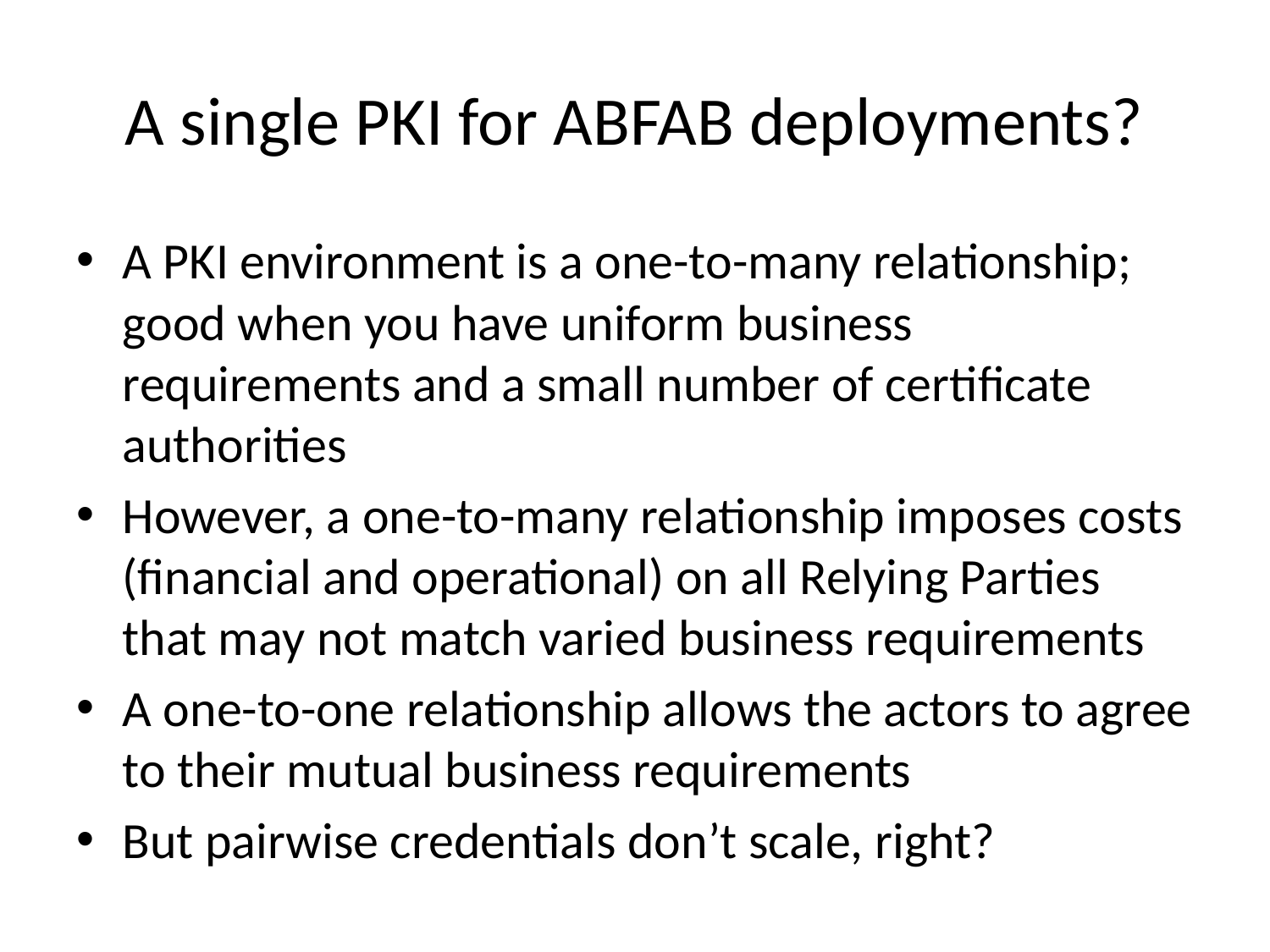

# A single PKI for ABFAB deployments?
A PKI environment is a one-to-many relationship; good when you have uniform business requirements and a small number of certificate authorities
However, a one-to-many relationship imposes costs (financial and operational) on all Relying Parties that may not match varied business requirements
A one-to-one relationship allows the actors to agree to their mutual business requirements
But pairwise credentials don’t scale, right?